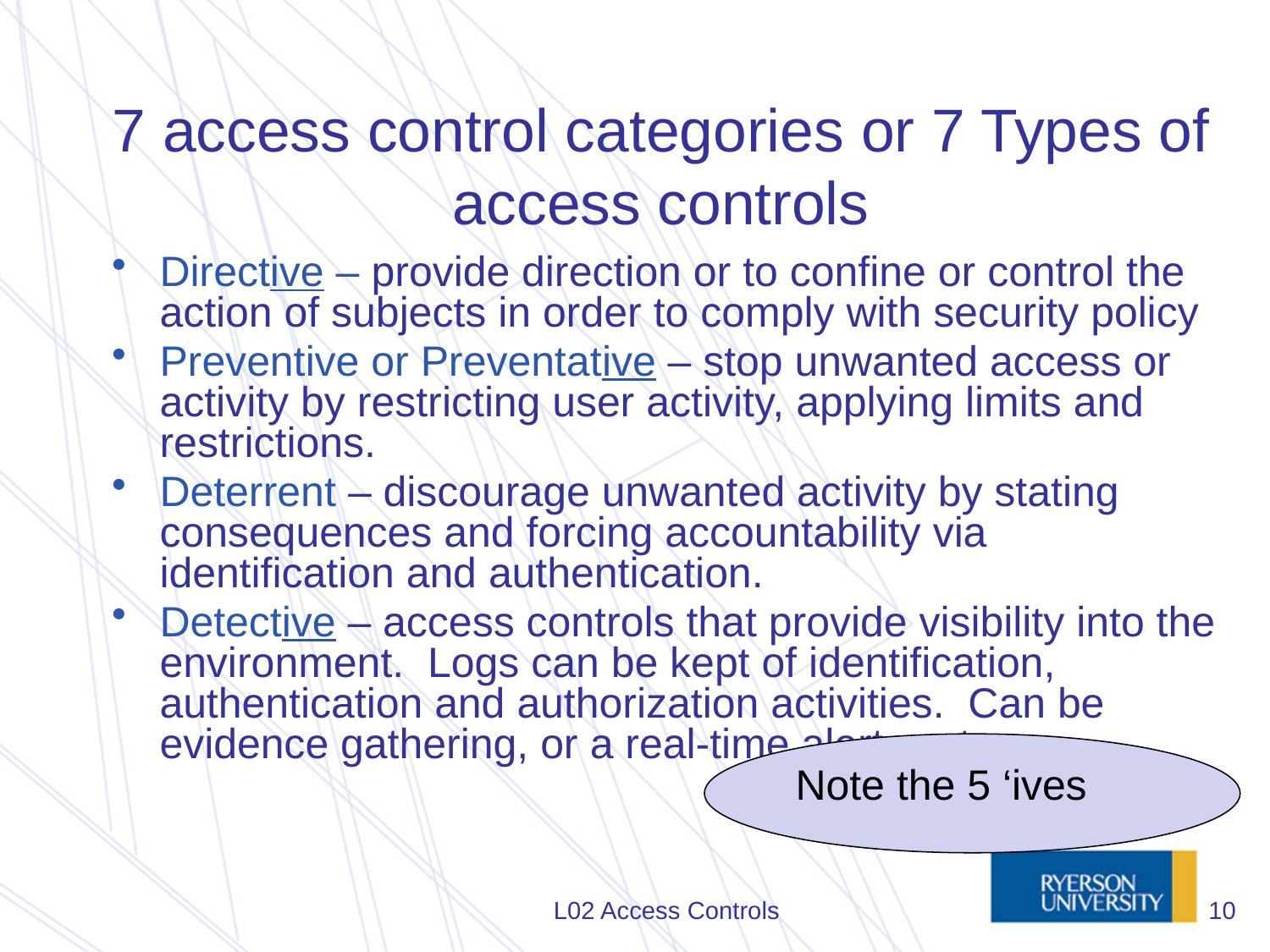

# 7 access control categories or 7 Types of access controls
Directive – provide direction or to confine or control the action of subjects in order to comply with security policy
Preventive or Preventative – stop unwanted access or activity by restricting user activity, applying limits and restrictions.
Deterrent – discourage unwanted activity by stating consequences and forcing accountability via identification and authentication.
Detective – access controls that provide visibility into the environment.  Logs can be kept of identification, authentication and authorization activities.  Can be evidence gathering, or a real-time alert system.
Note the 5 ‘ives
L02 Access Controls
10